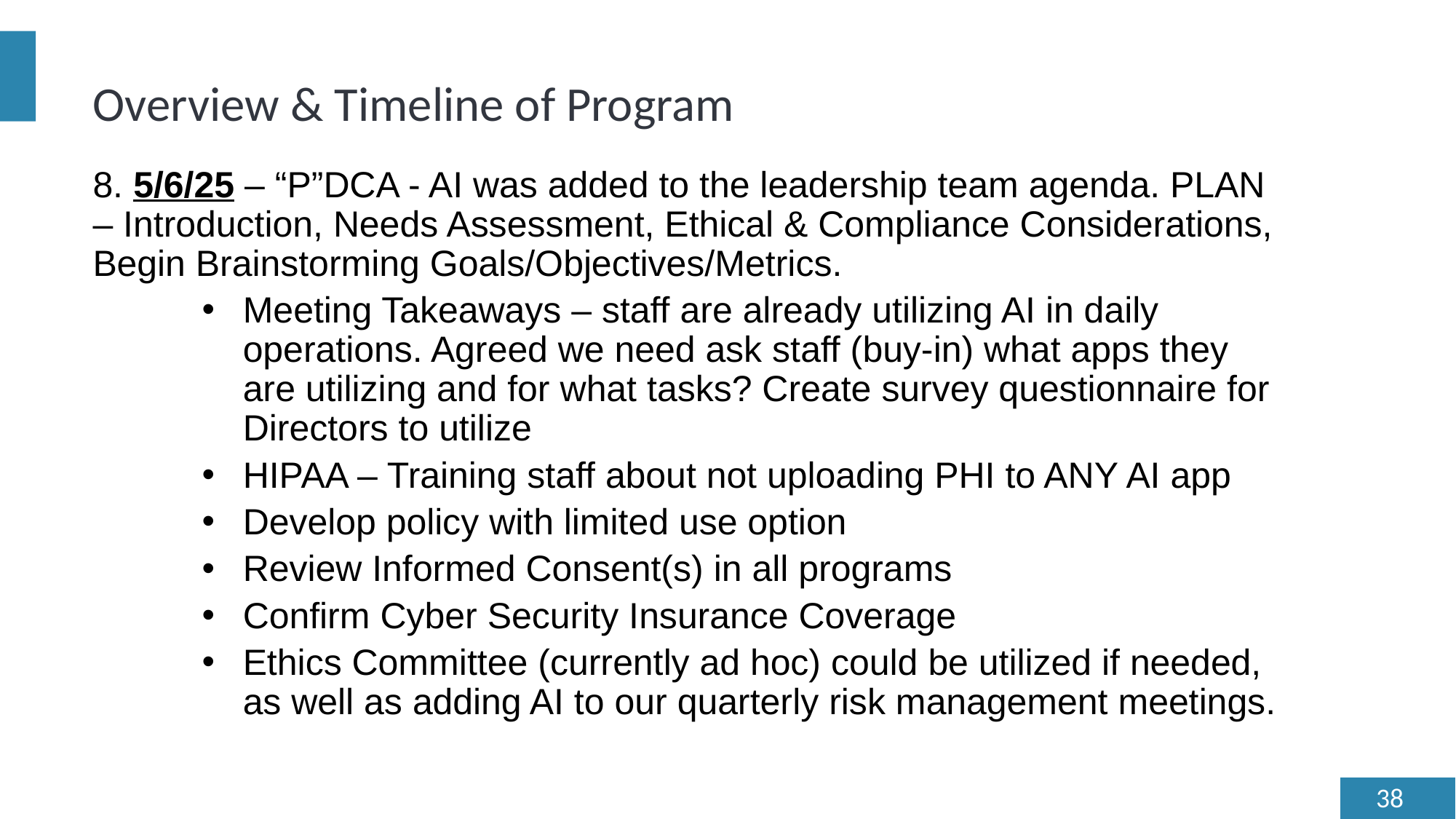

# Overview & Timeline of Program
8. 5/6/25 – “P”DCA - AI was added to the leadership team agenda. PLAN – Introduction, Needs Assessment, Ethical & Compliance Considerations, Begin Brainstorming Goals/Objectives/Metrics.
Meeting Takeaways – staff are already utilizing AI in daily operations. Agreed we need ask staff (buy-in) what apps they are utilizing and for what tasks? Create survey questionnaire for Directors to utilize
HIPAA – Training staff about not uploading PHI to ANY AI app
Develop policy with limited use option
Review Informed Consent(s) in all programs
Confirm Cyber Security Insurance Coverage
Ethics Committee (currently ad hoc) could be utilized if needed, as well as adding AI to our quarterly risk management meetings.

38